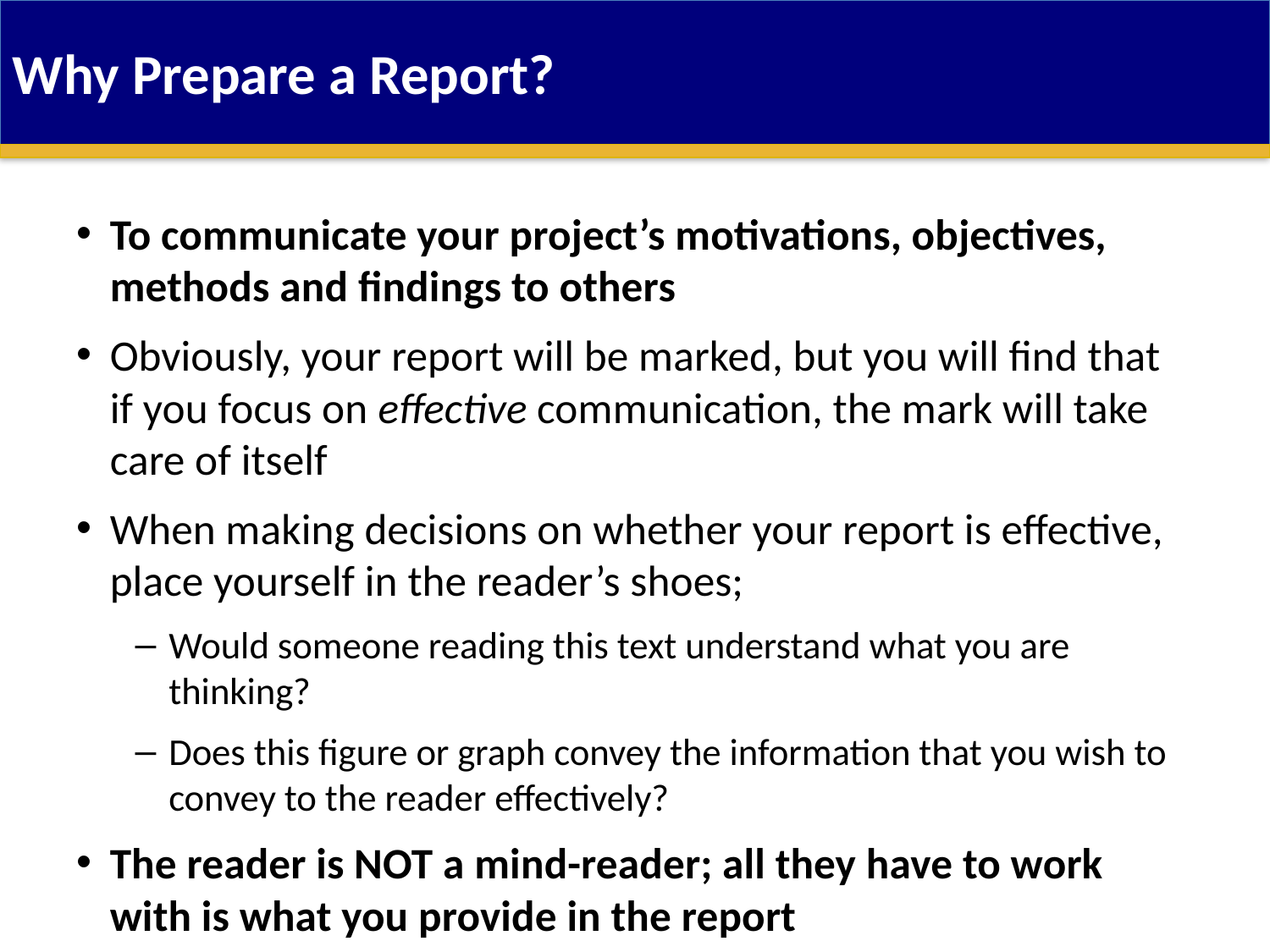

Why Prepare a Report?

To communicate your project’s motivations, objectives, methods and findings to others
Obviously, your report will be marked, but you will find that if you focus on effective communication, the mark will take care of itself
When making decisions on whether your report is effective, place yourself in the reader’s shoes;
Would someone reading this text understand what you are thinking?
Does this figure or graph convey the information that you wish to convey to the reader effectively?
The reader is NOT a mind-reader; all they have to work with is what you provide in the report